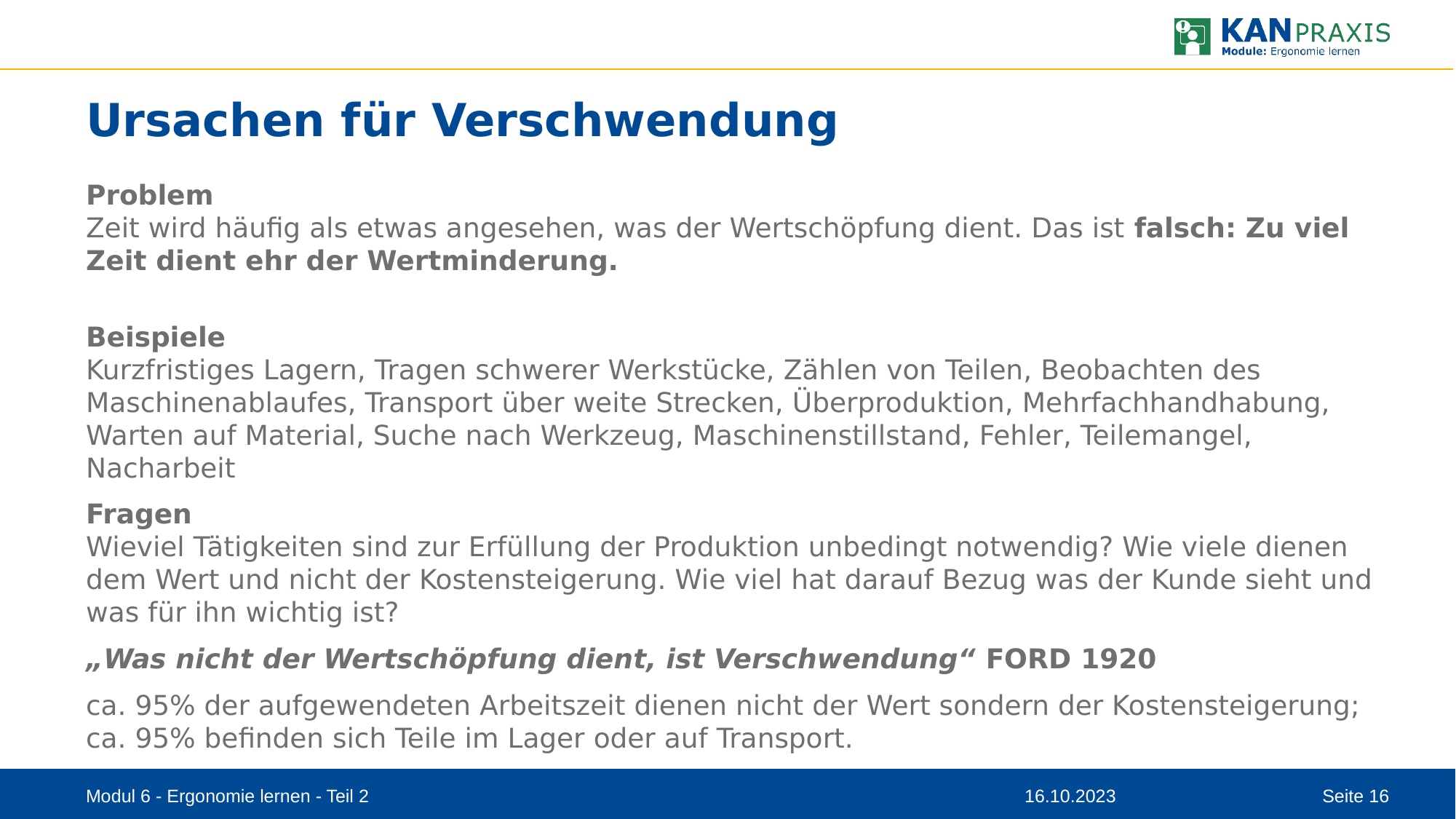

# Ursachen für Verschwendung
Problem
Zeit wird häufig als etwas angesehen, was der Wertschöpfung dient. Das ist falsch: Zu viel Zeit dient ehr der Wertminderung.

Beispiele
Kurzfristiges Lagern, Tragen schwerer Werkstücke, Zählen von Teilen, Beobachten des Maschinenablaufes, Transport über weite Strecken, Überproduktion, Mehrfachhandhabung, Warten auf Material, Suche nach Werkzeug, Maschinenstillstand, Fehler, Teilemangel, Nacharbeit
Fragen
Wieviel Tätigkeiten sind zur Erfüllung der Produktion unbedingt notwendig? Wie viele dienen dem Wert und nicht der Kostensteigerung. Wie viel hat darauf Bezug was der Kunde sieht und was für ihn wichtig ist?
„Was nicht der Wertschöpfung dient, ist Verschwendung“ FORD 1920
ca. 95% der aufgewendeten Arbeitszeit dienen nicht der Wert sondern der Kostensteigerung; ca. 95% befinden sich Teile im Lager oder auf Transport.

Modul 6 - Ergonomie lernen - Teil 2
16.10.2023
Seite 16